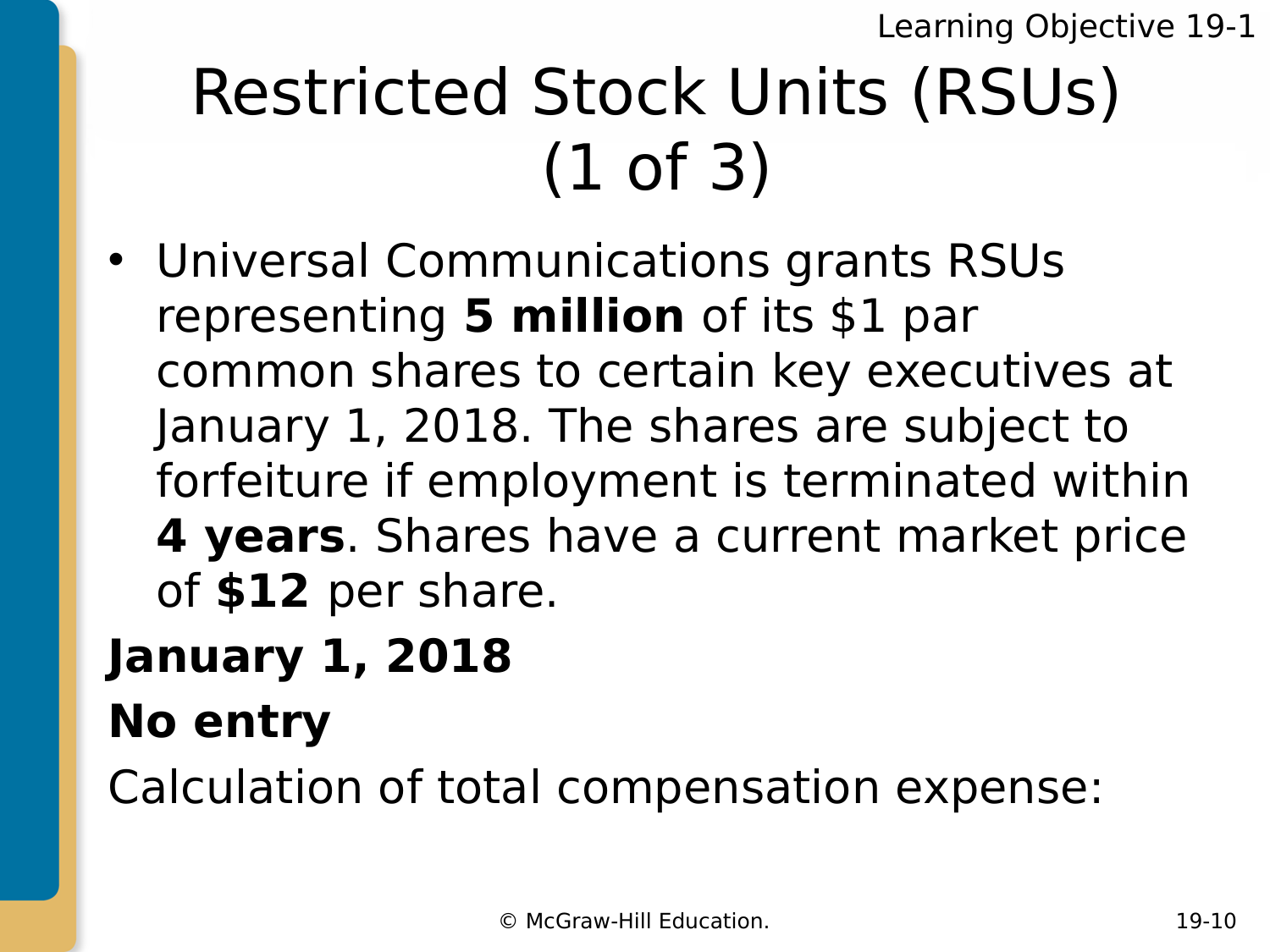

Learning Objective 19-1
# Restricted Stock Units (RSUs) (1 of 3)
Universal Communications grants RSUs representing 5 million of its $1 par common shares to certain key executives at January 1, 2018. The shares are subject to forfeiture if employment is terminated within 4 years. Shares have a current market price of $12 per share.
January 1, 2018
No entry
Calculation of total compensation expense: